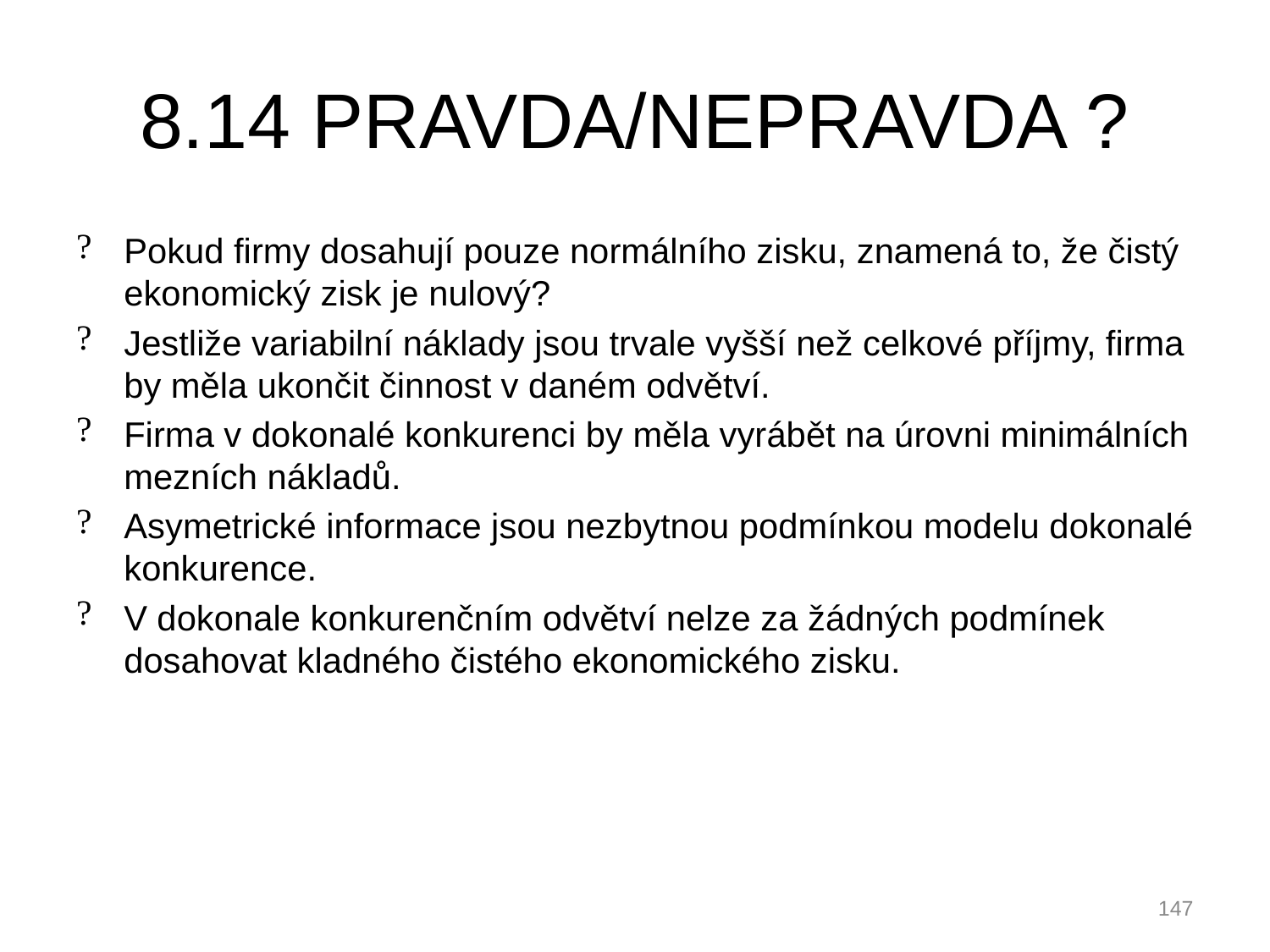

# 8.14 PRAVDA/NEPRAVDA ?
Pokud firmy dosahují pouze normálního zisku, znamená to, že čistý ekonomický zisk je nulový?
Jestliže variabilní náklady jsou trvale vyšší než celkové příjmy, firma by měla ukončit činnost v daném odvětví.
Firma v dokonalé konkurenci by měla vyrábět na úrovni minimálních mezních nákladů.
Asymetrické informace jsou nezbytnou podmínkou modelu dokonalé konkurence.
V dokonale konkurenčním odvětví nelze za žádných podmínek dosahovat kladného čistého ekonomického zisku.
147